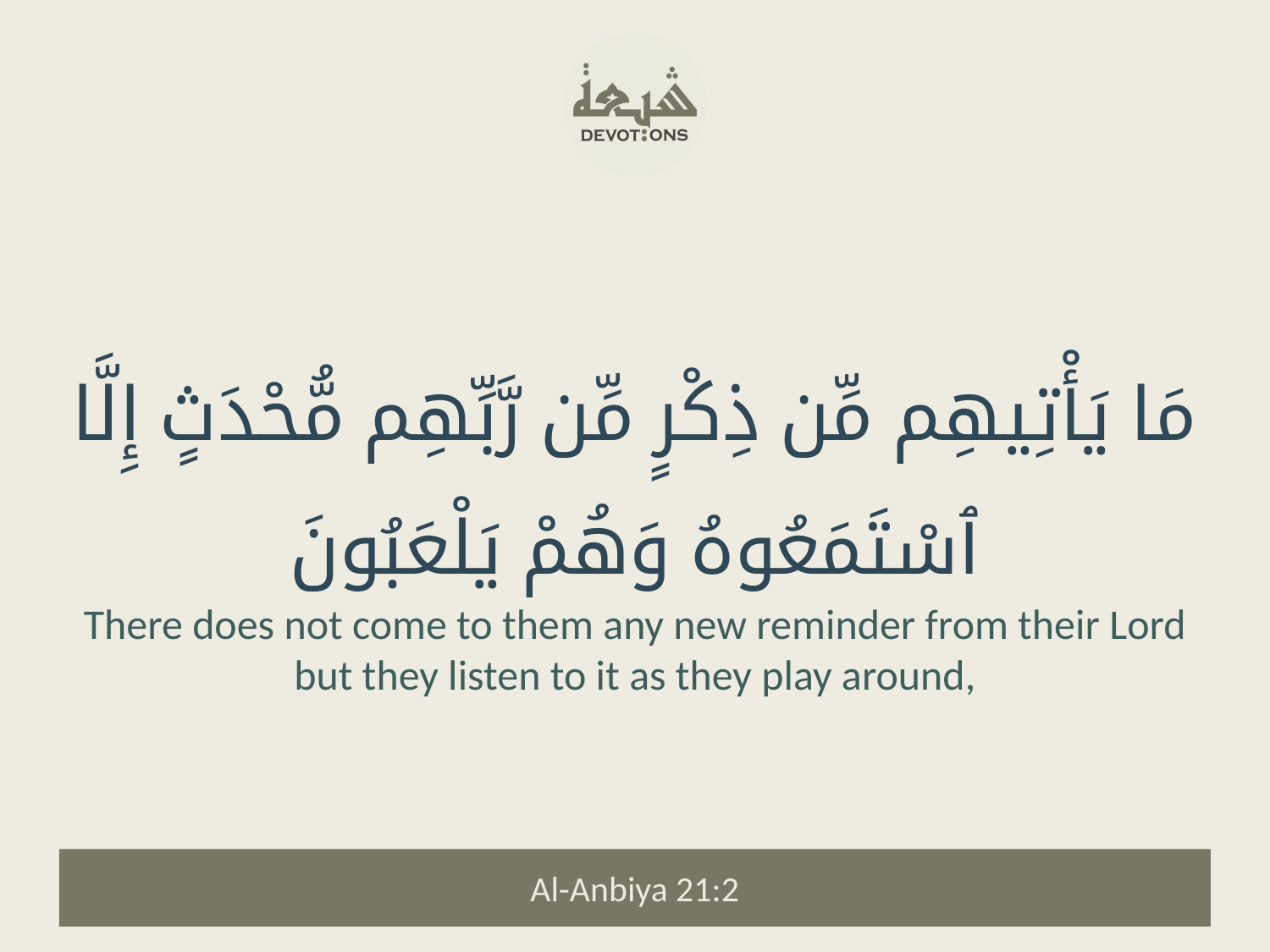

مَا يَأْتِيهِم مِّن ذِكْرٍ مِّن رَّبِّهِم مُّحْدَثٍ إِلَّا ٱسْتَمَعُوهُ وَهُمْ يَلْعَبُونَ
There does not come to them any new reminder from their Lord but they listen to it as they play around,
Al-Anbiya 21:2